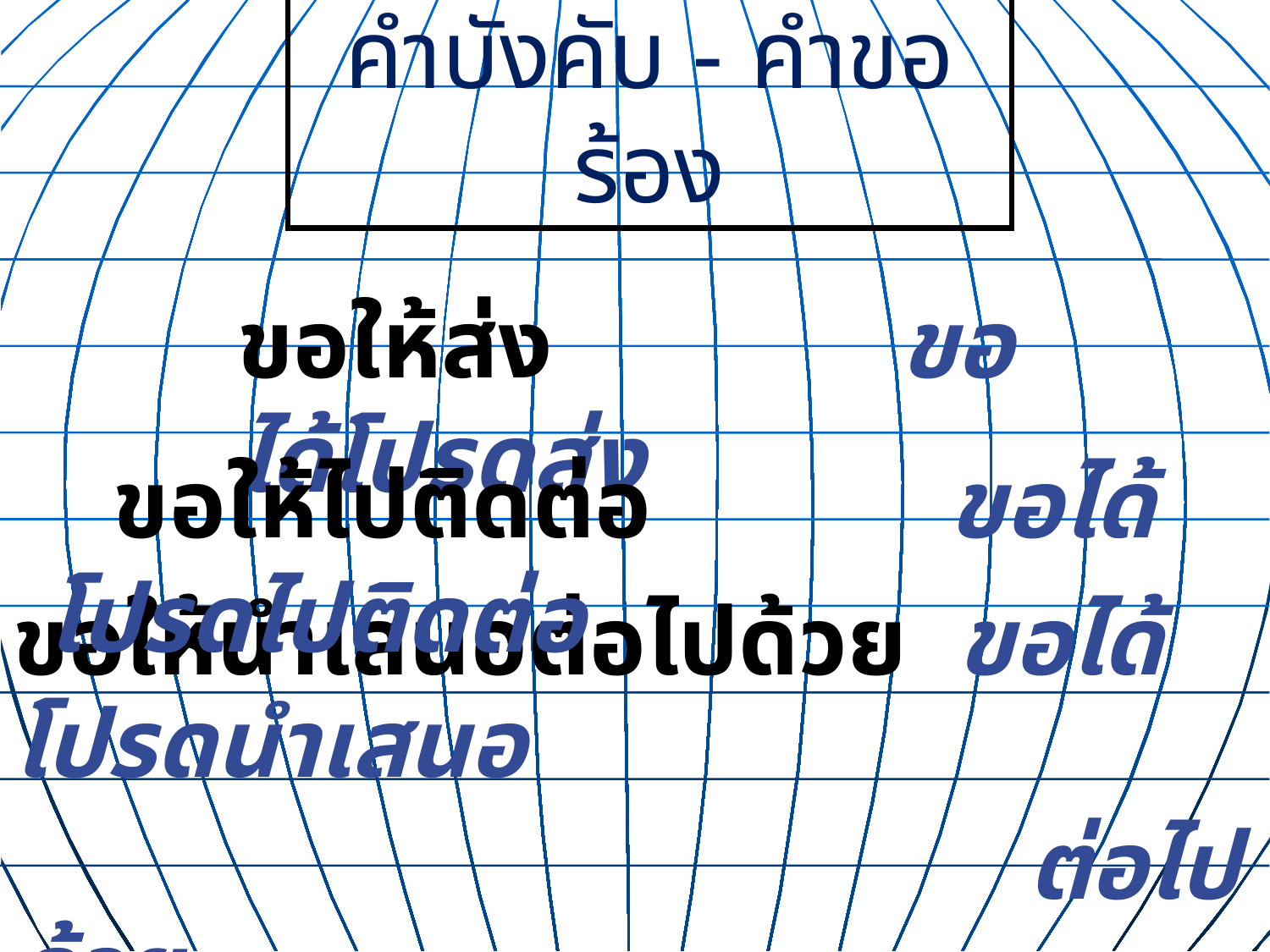

คำบังคับ - คำขอร้อง
ขอให้ส่ง              ขอได้โปรดส่ง
   ขอให้ไปติดต่อ            ขอได้โปรดไปติดต่อ
ขอให้นำเสนอต่อไปด้วย  ขอได้โปรดนำเสนอ
                                         ต่อไปด้วย